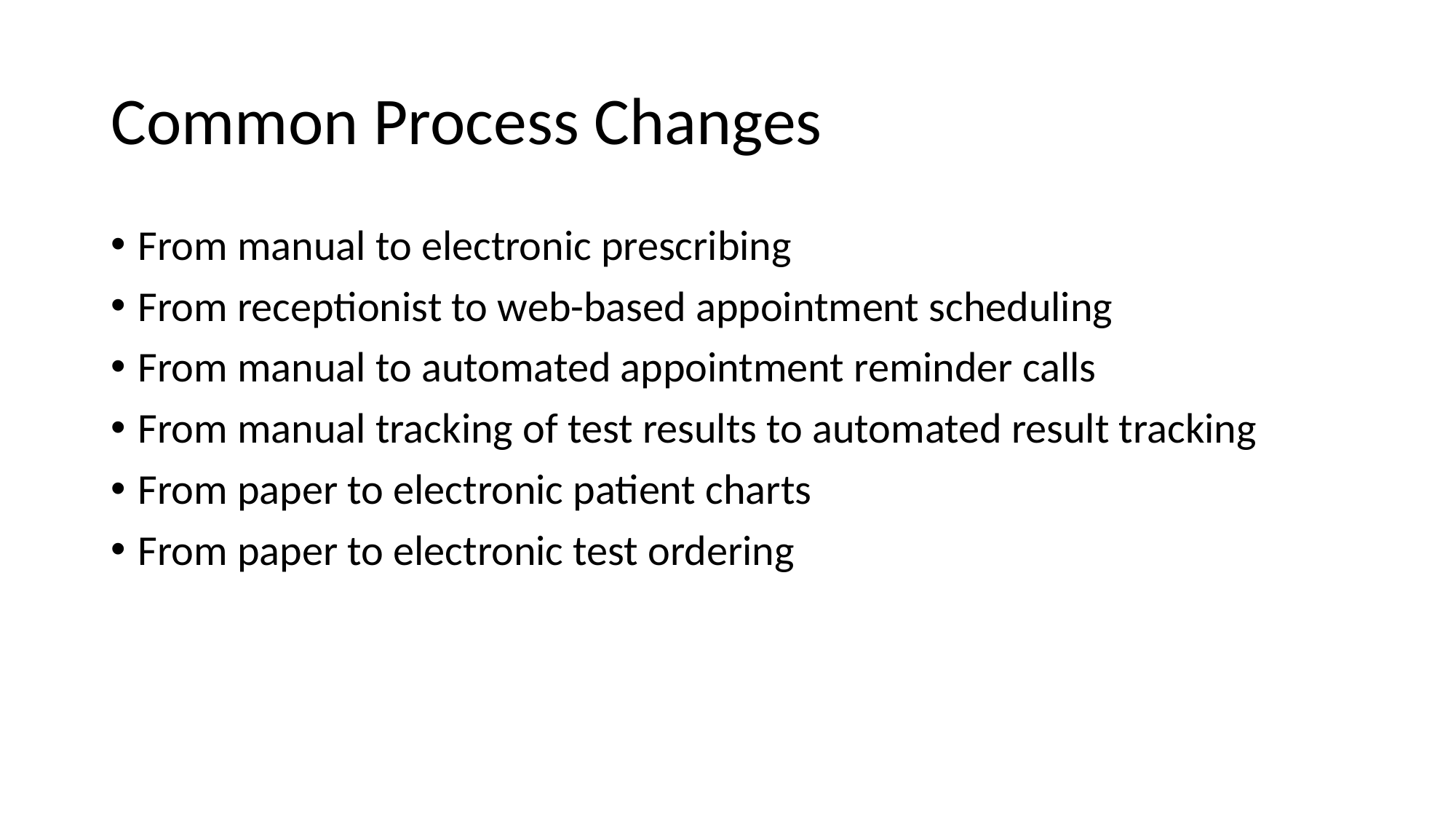

# Common Process Changes
From manual to electronic prescribing
From receptionist to web-based appointment scheduling
From manual to automated appointment reminder calls
From manual tracking of test results to automated result tracking
From paper to electronic patient charts
From paper to electronic test ordering